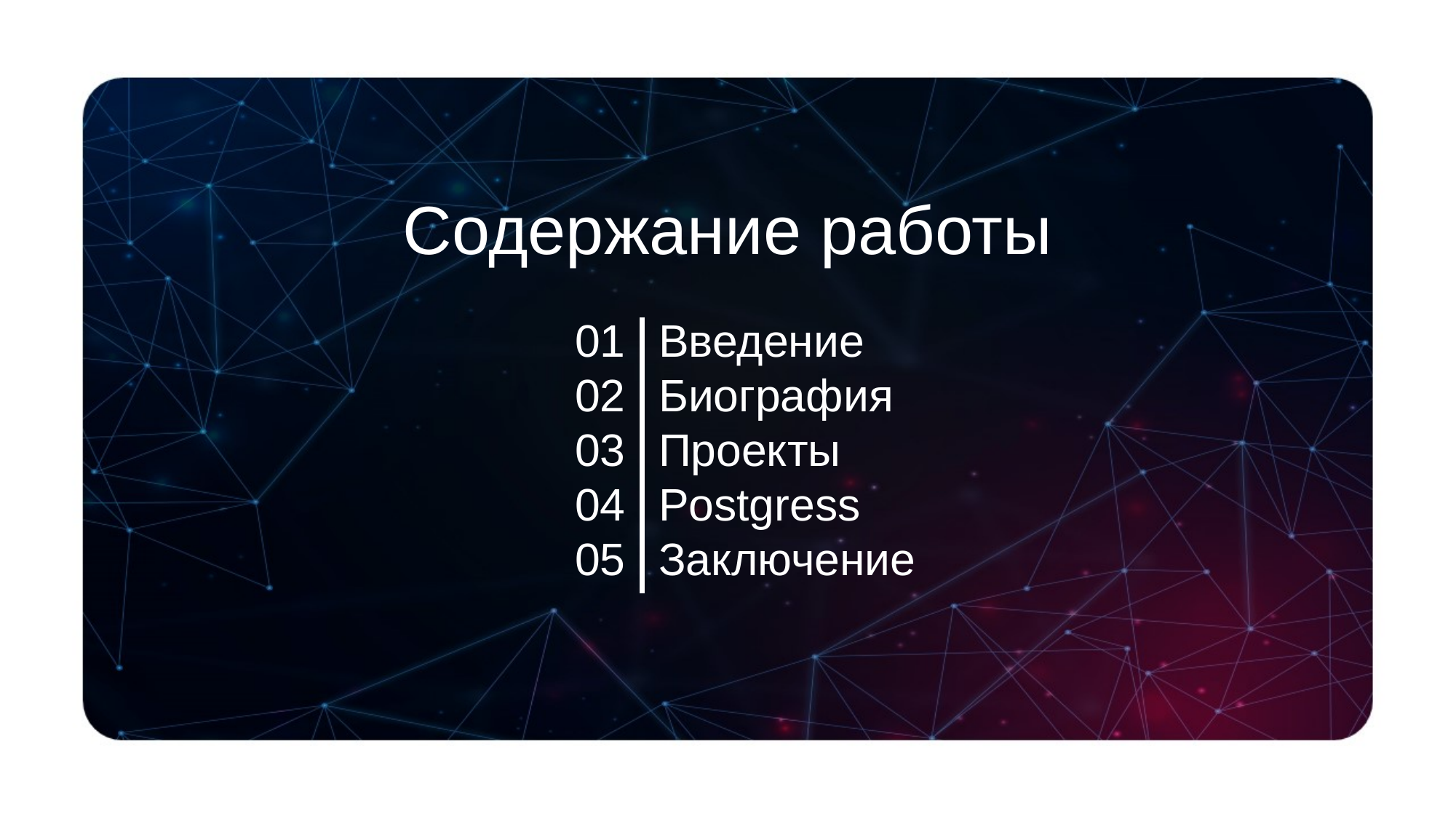

Содержание работы
01
02
03
04
05
Введение
Биография
Проекты
Postgress
Заключение